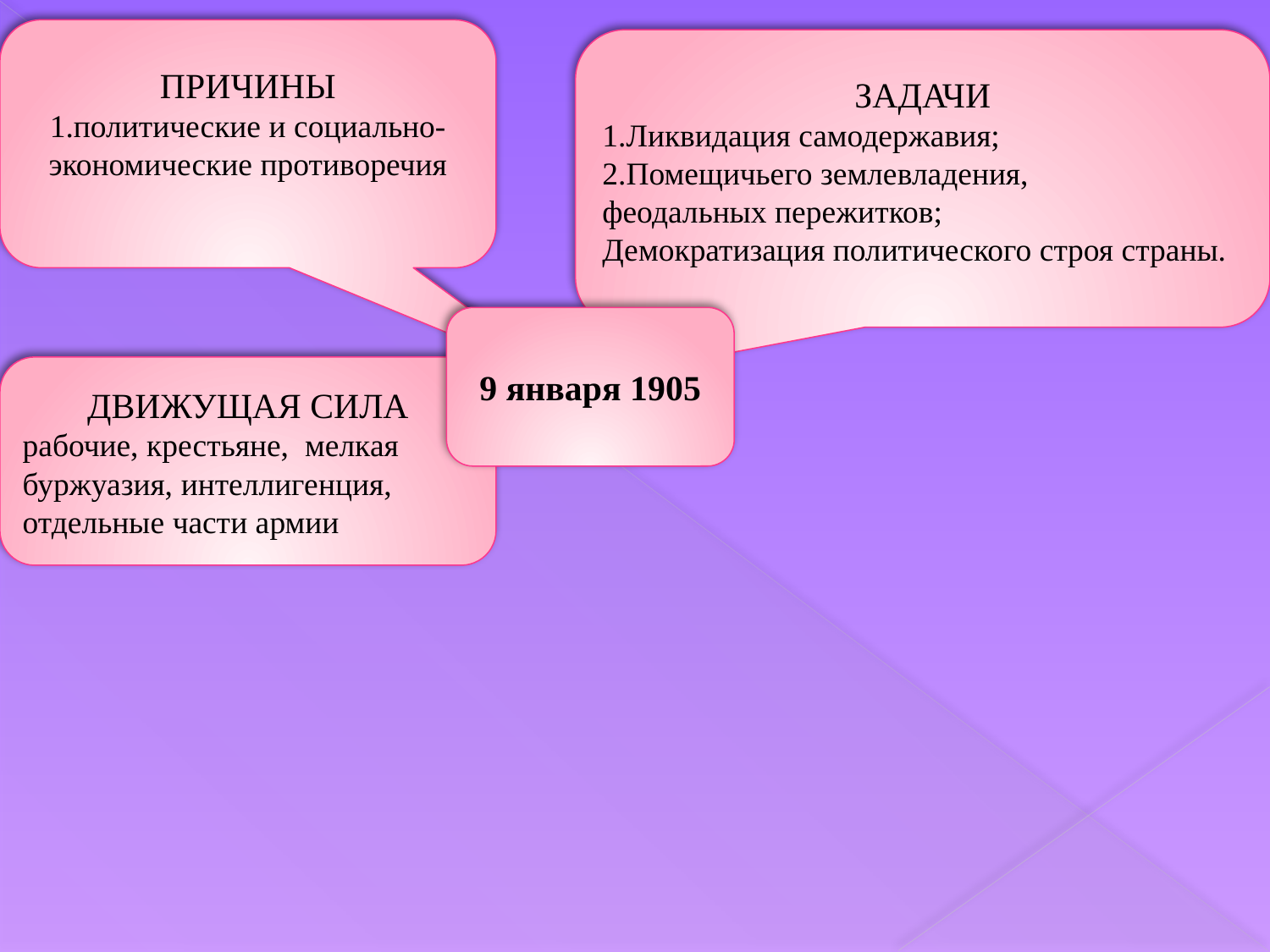

ПРИЧИНЫ
1.политические и социально-экономические противоречия

ЗАДАЧИ
1.Ликвидация самодержавия;
2.Помещичьего землевладения,
феодальных пережитков;
Демократизация политического строя страны.

9 января 1905
ДВИЖУЩАЯ СИЛА
рабочие, крестьяне,  мелкая буржуазия, интеллигенция, отдельные части армии